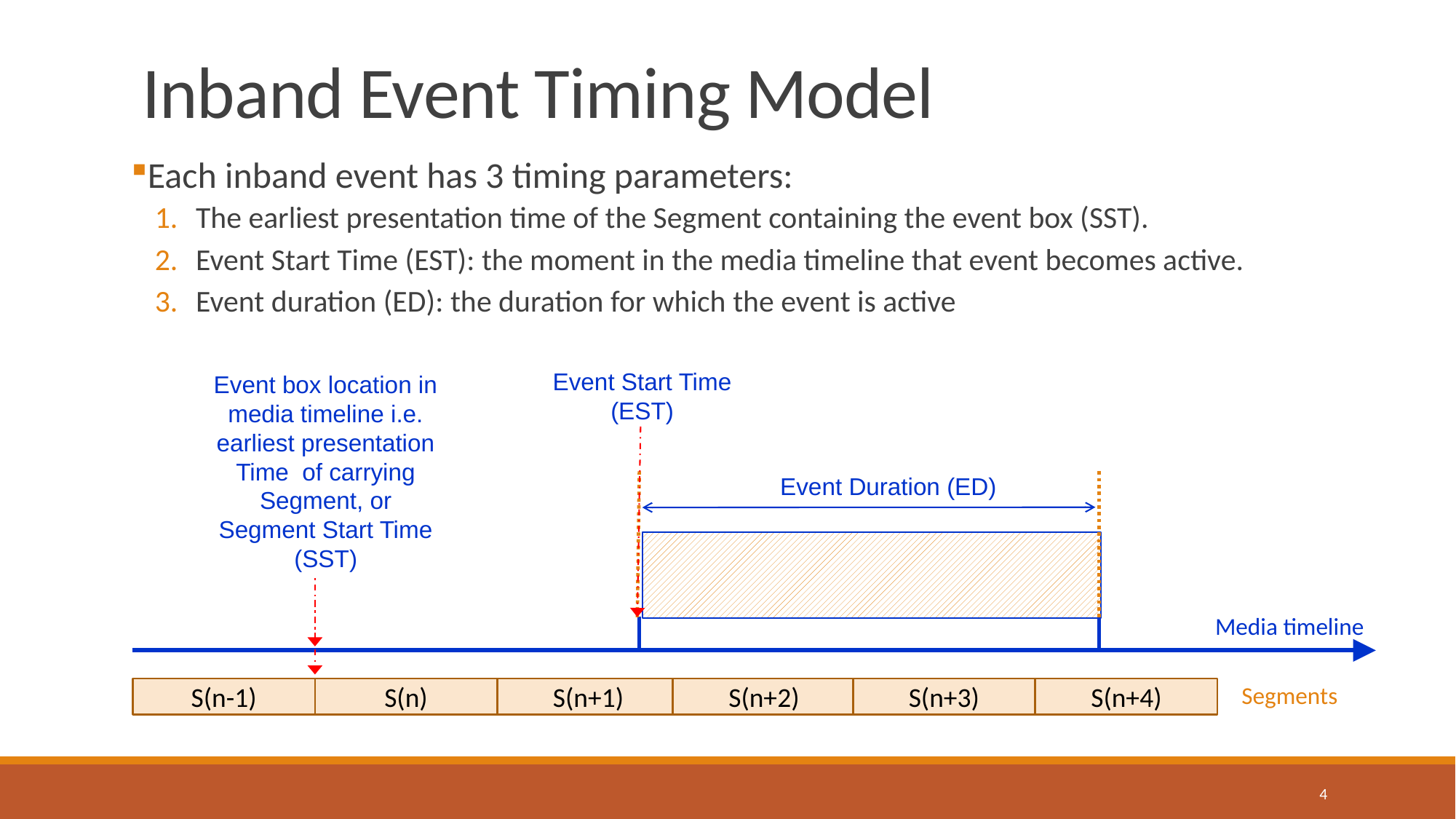

# Inband Event Timing Model
Each inband event has 3 timing parameters:
The earliest presentation time of the Segment containing the event box (SST).
Event Start Time (EST): the moment in the media timeline that event becomes active.
Event duration (ED): the duration for which the event is active
Event Start Time (EST)
Event box location in media timeline i.e.
earliest presentation Time  of carrying Segment, or Segment Start Time (SST)
Event Duration (ED)

Media timeline
Segments
S(n-1)
S(n)
S(n+1)
S(n+2)
S(n+3)
S(n+4)
4